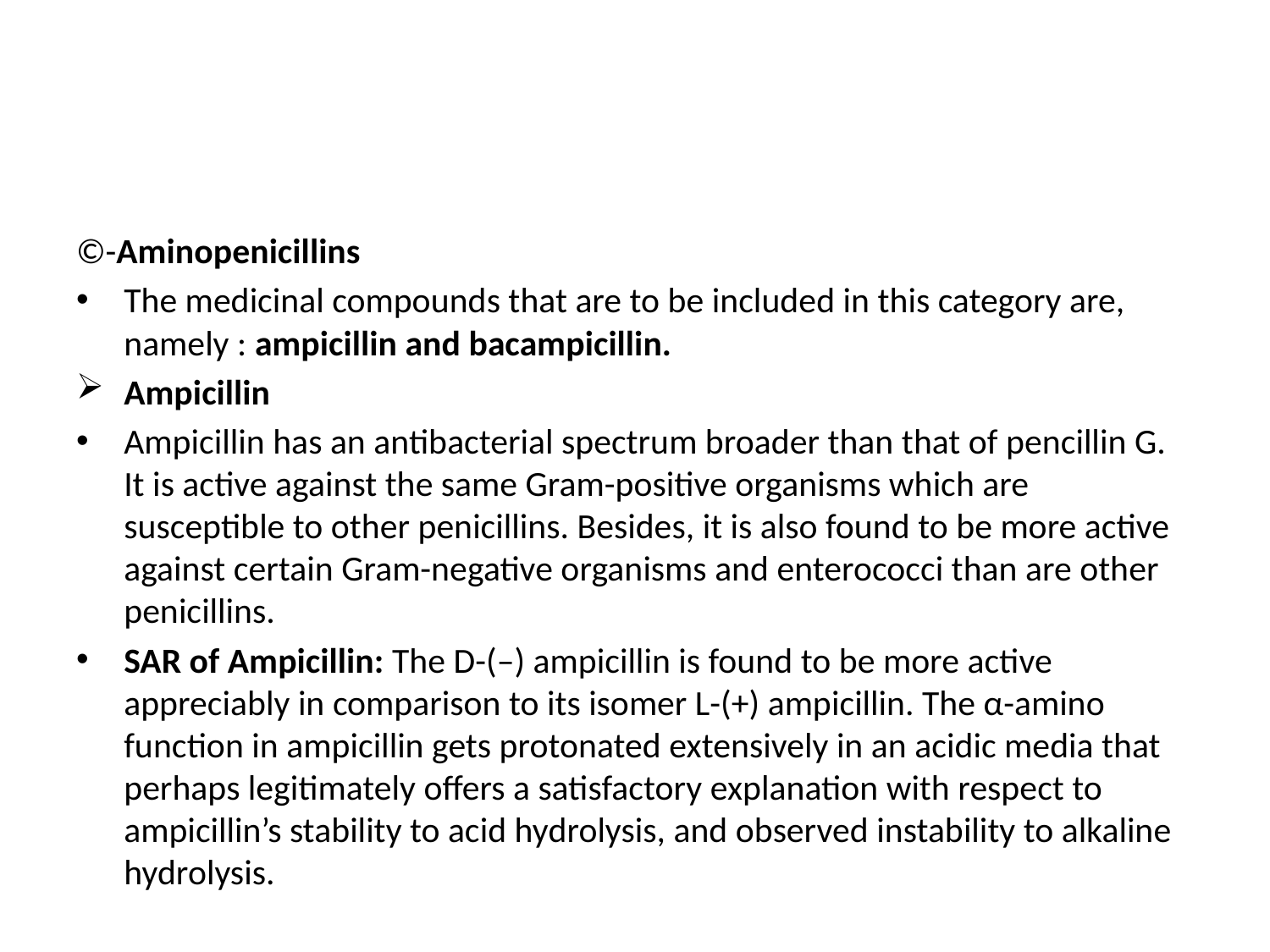

#
©-Aminopenicillins
The medicinal compounds that are to be included in this category are, namely : ampicillin and bacampicillin.
Ampicillin
Ampicillin has an antibacterial spectrum broader than that of pencillin G. It is active against the same Gram-positive organisms which are susceptible to other penicillins. Besides, it is also found to be more active against certain Gram-negative organisms and enterococci than are other penicillins.
SAR of Ampicillin: The D-(–) ampicillin is found to be more active appreciably in comparison to its isomer L-(+) ampicillin. The α-amino function in ampicillin gets protonated extensively in an acidic media that perhaps legitimately offers a satisfactory explanation with respect to ampicillin’s stability to acid hydrolysis, and observed instability to alkaline hydrolysis.